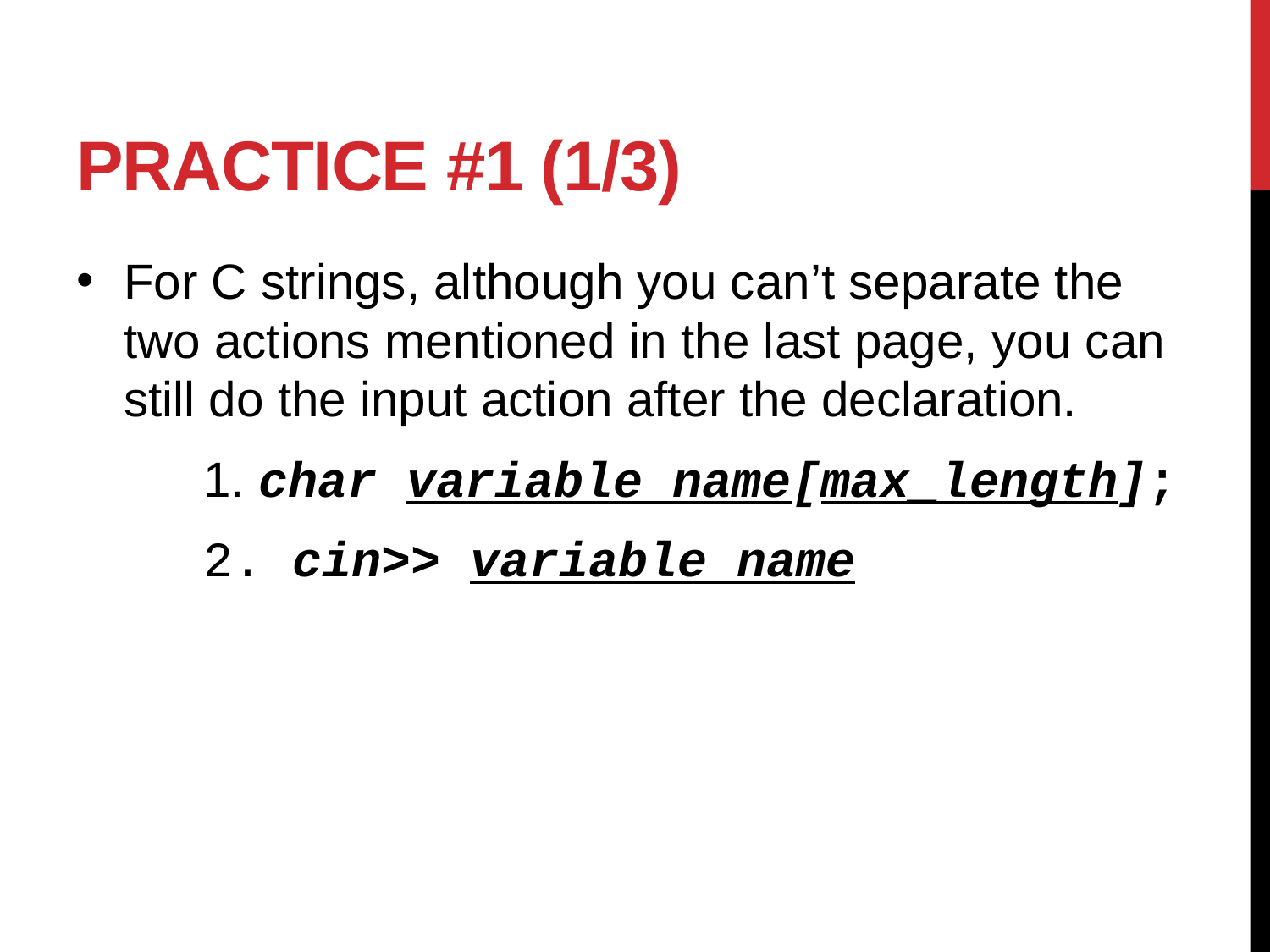

# Practice #1 (1/3)
For C strings, although you can’t separate the two actions mentioned in the last page, you can still do the input action after the declaration.
	1. char variable name[max_length];
	2. cin>> variable name